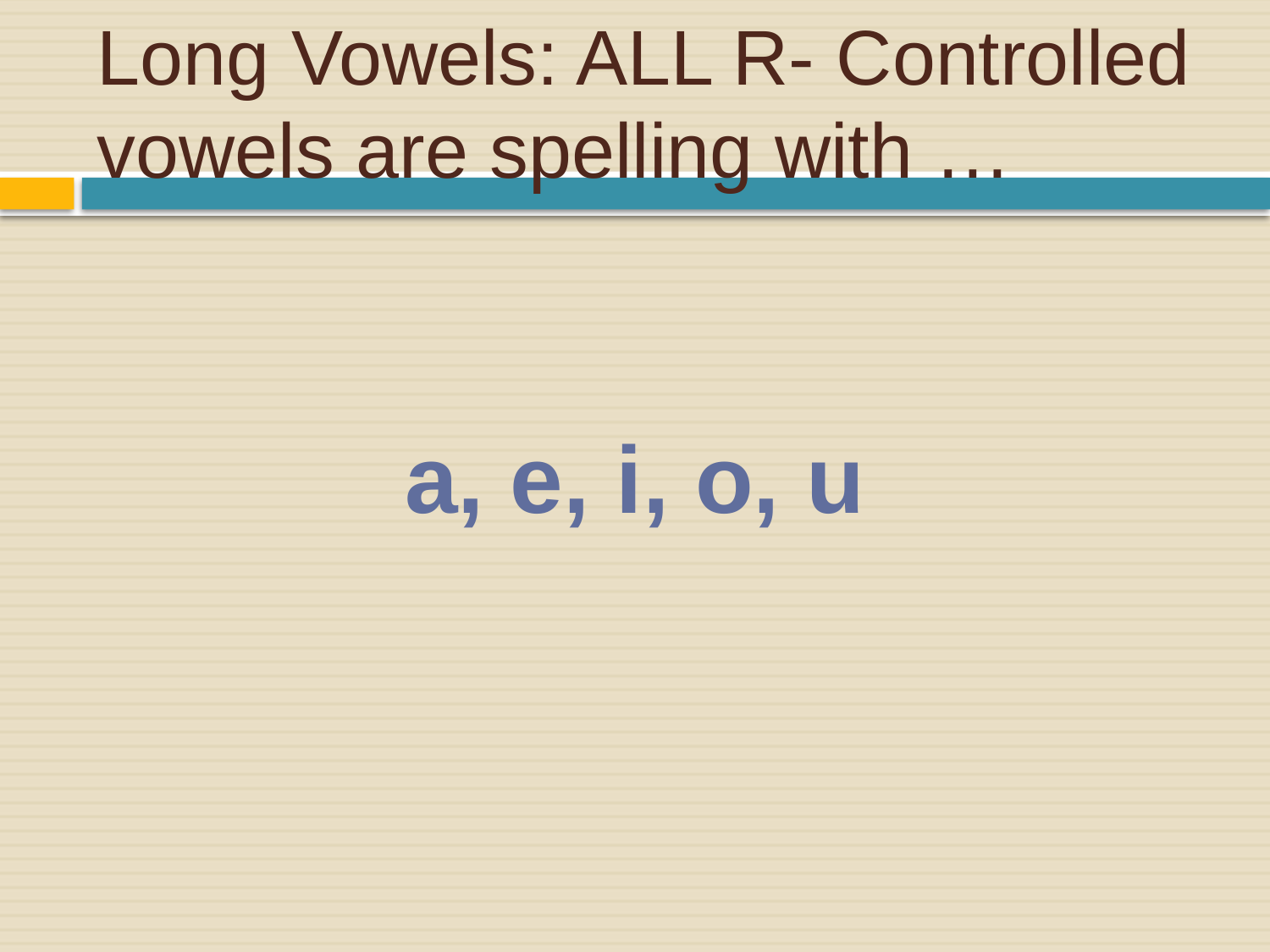

# Long Vowels: ALL R- Controlled vowels are spelling with …
a, e, i, o, u